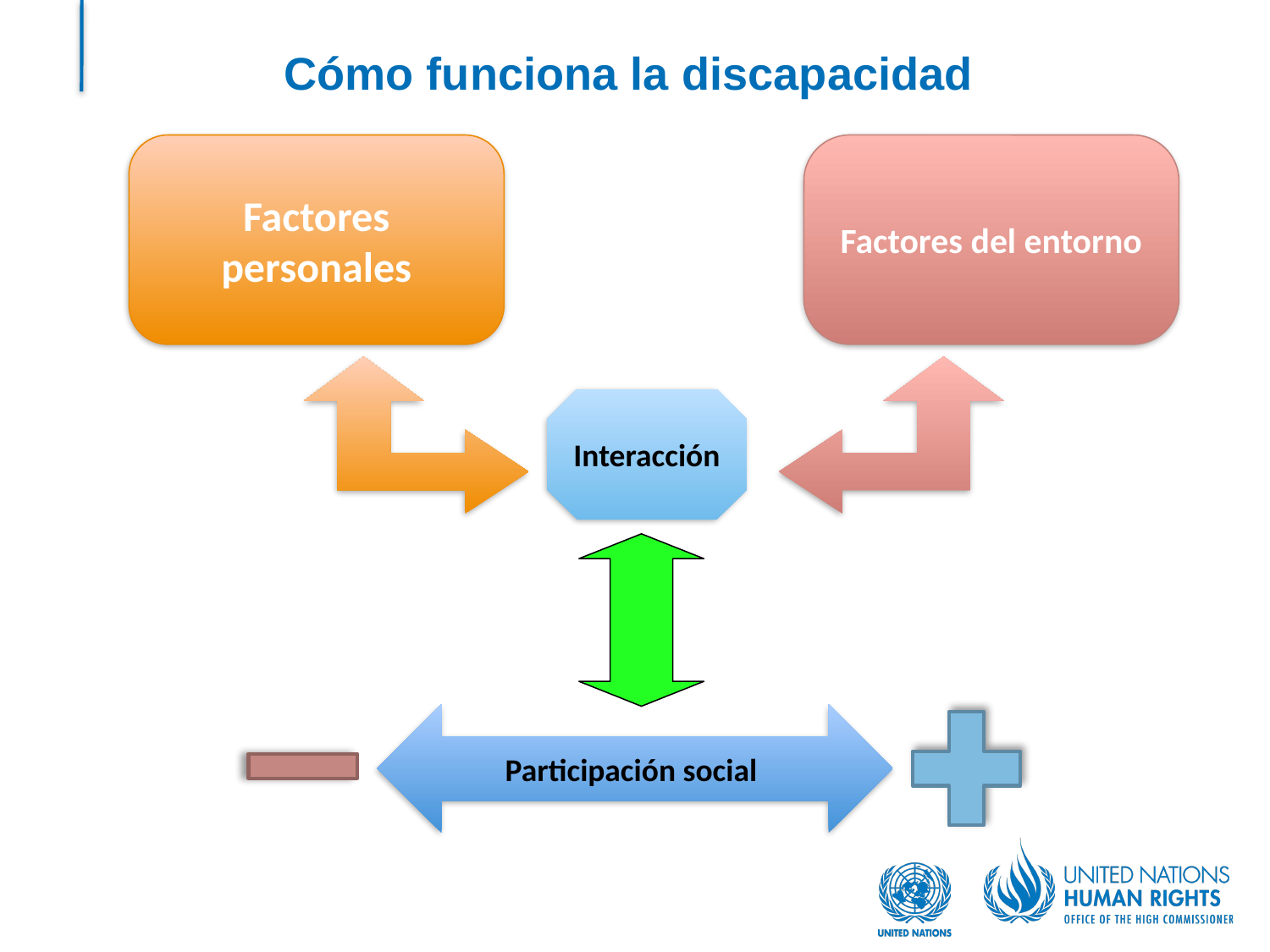

# Cómo funciona la discapacidad
Factores personales

Factores del entorno

Interacción

Participación social